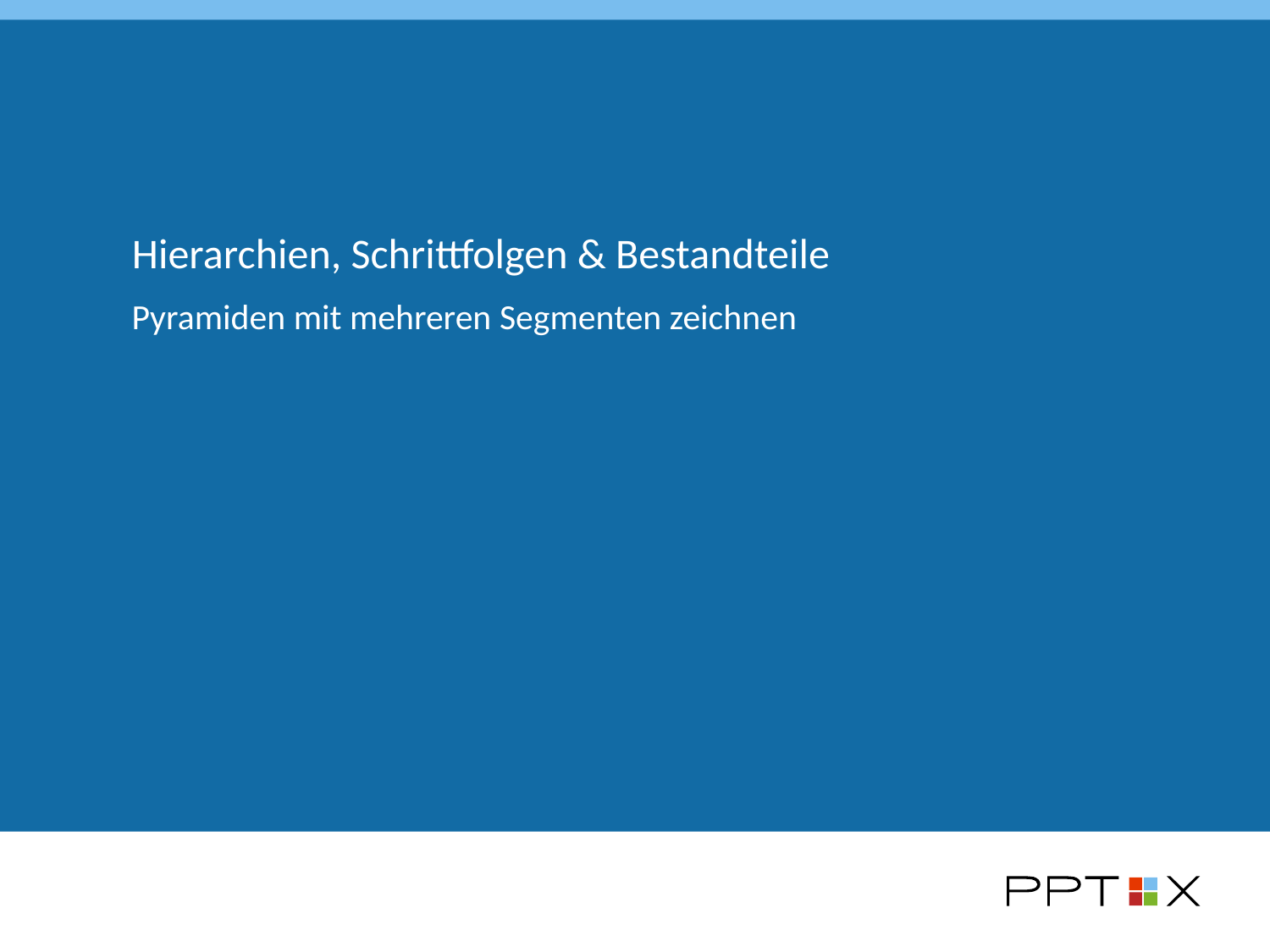

# Hierarchien, Schrittfolgen & Bestandteile
Pyramiden mit mehreren Segmenten zeichnen